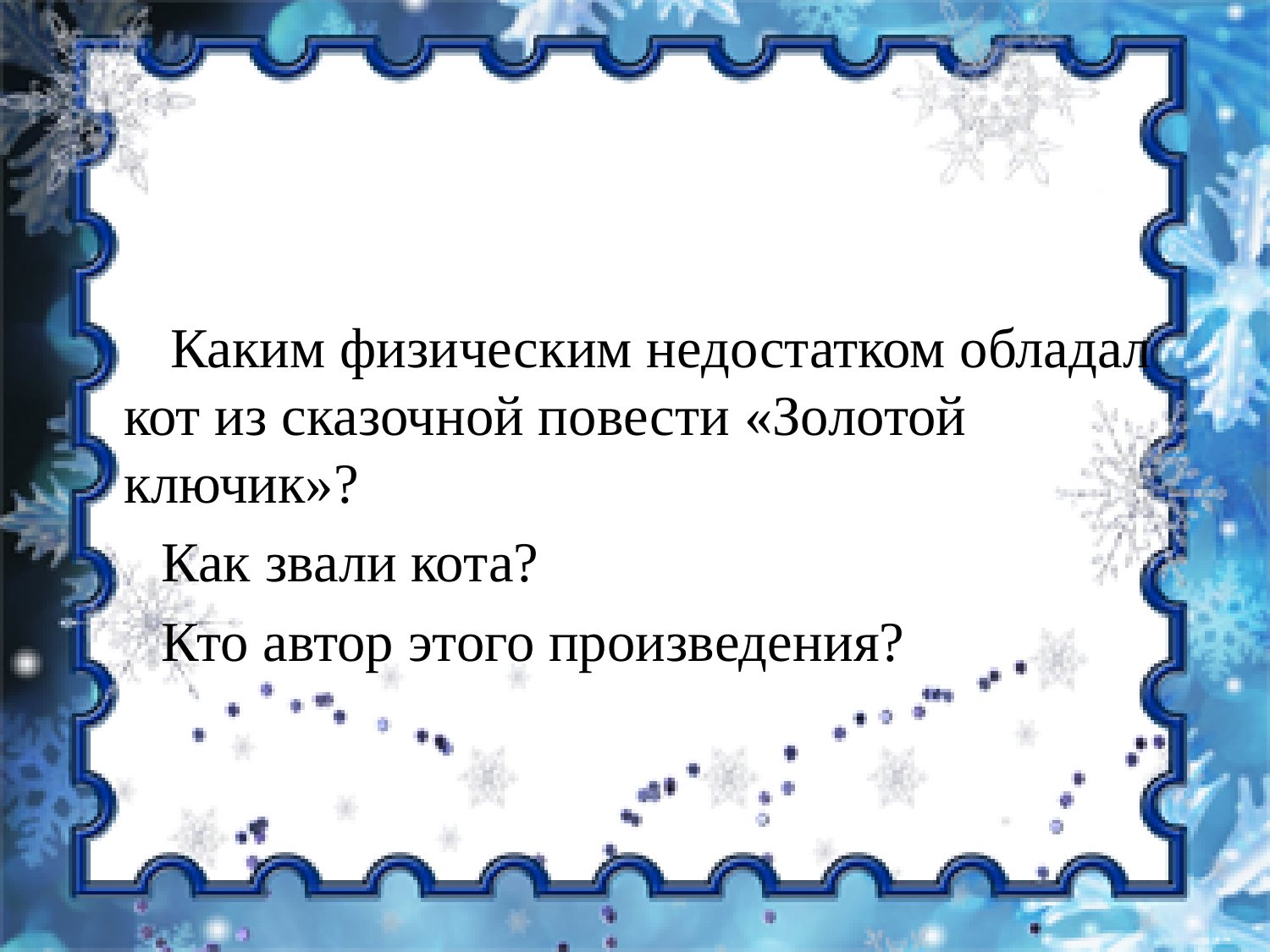

Каким физическим недостатком обладал кот из сказочной повести «Золотой ключик»?
      Как звали кота?
      Кто автор этого произведения?